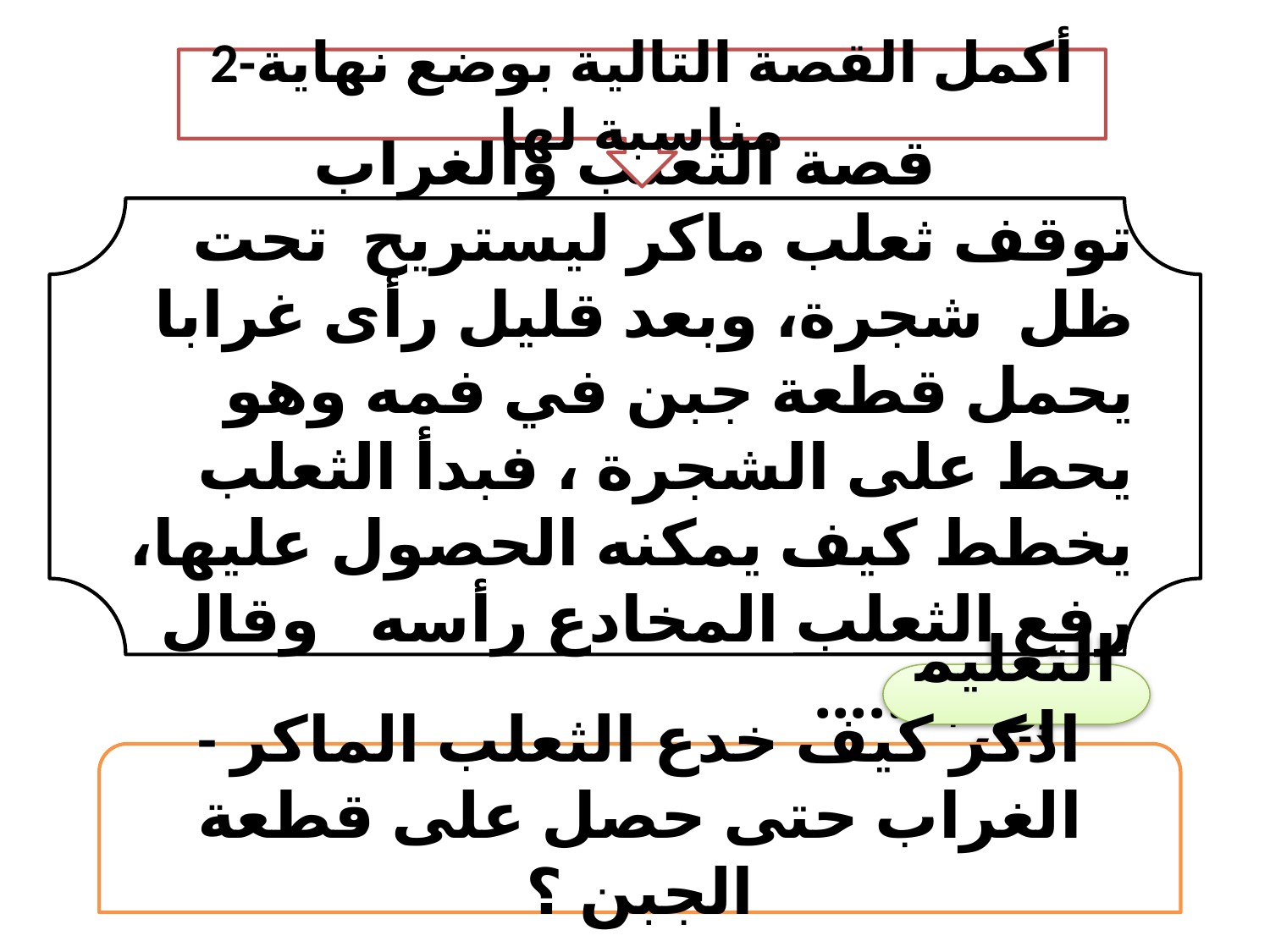

2-أكمل القصة التالية بوضع نهاية مناسبة لها
قصة الثعلب والغراب
توقف ثعلب ماكر ليستريح  تحت  ظل  شجرة، وبعد قليل رأى غرابا يحمل قطعة جبن في فمه وهو يحط على الشجرة ، فبدأ الثعلب يخطط كيف يمكنه الحصول عليها، رفع الثعلب المخادع رأسه   وقال للغراب :....
التعليمات
- اذكر كيف خدع الثعلب الماكر الغراب حتى حصل على قطعة الجبن ؟